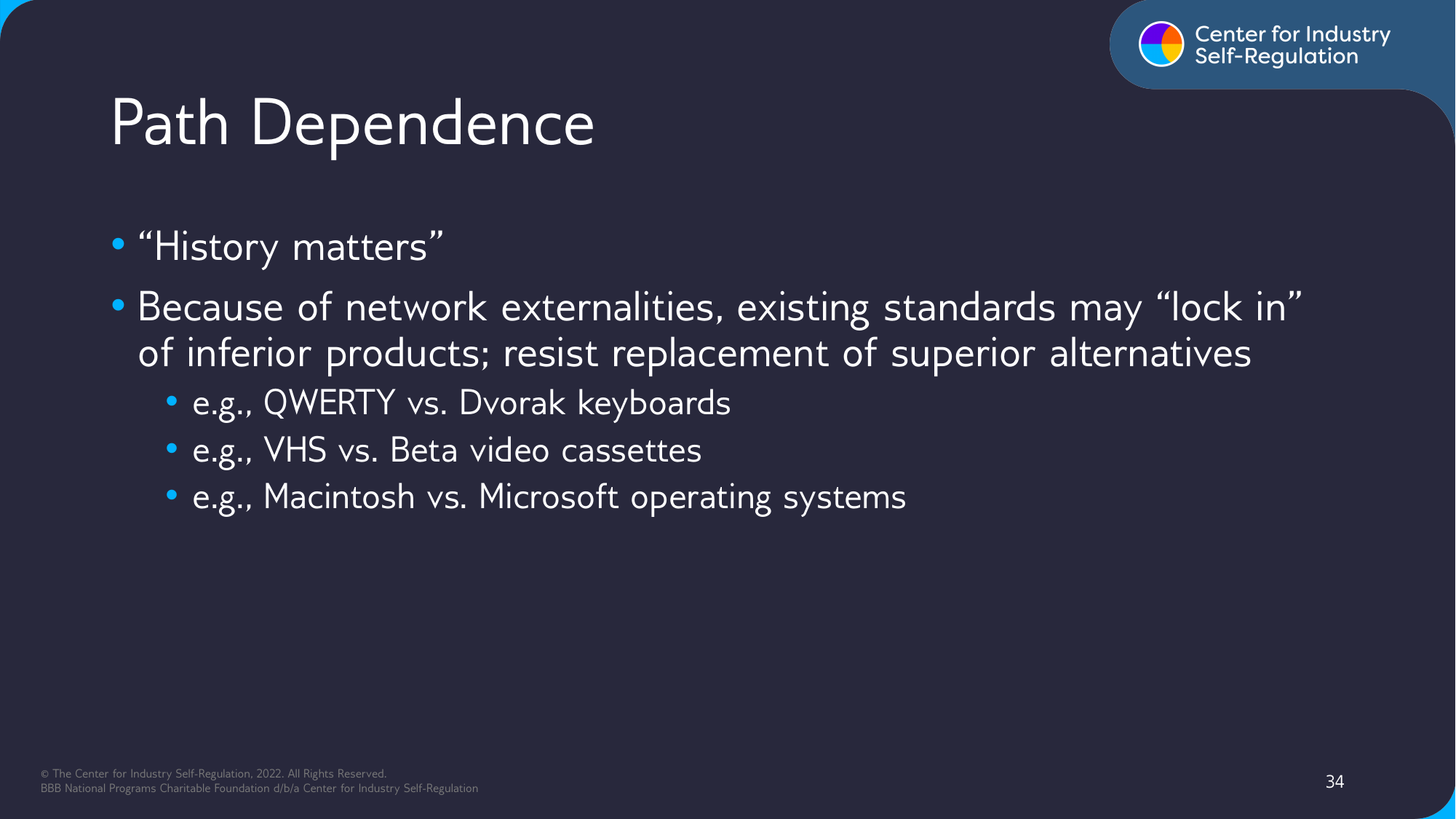

# Path Dependence​
“History matters”​
Because of network externalities, existing standards may “lock in” of inferior products; resist replacement of superior alternatives​
e.g., QWERTY vs. Dvorak keyboards​
e.g., VHS vs. Beta video cassettes ​
e.g., Macintosh vs. Microsoft operating systems​
34